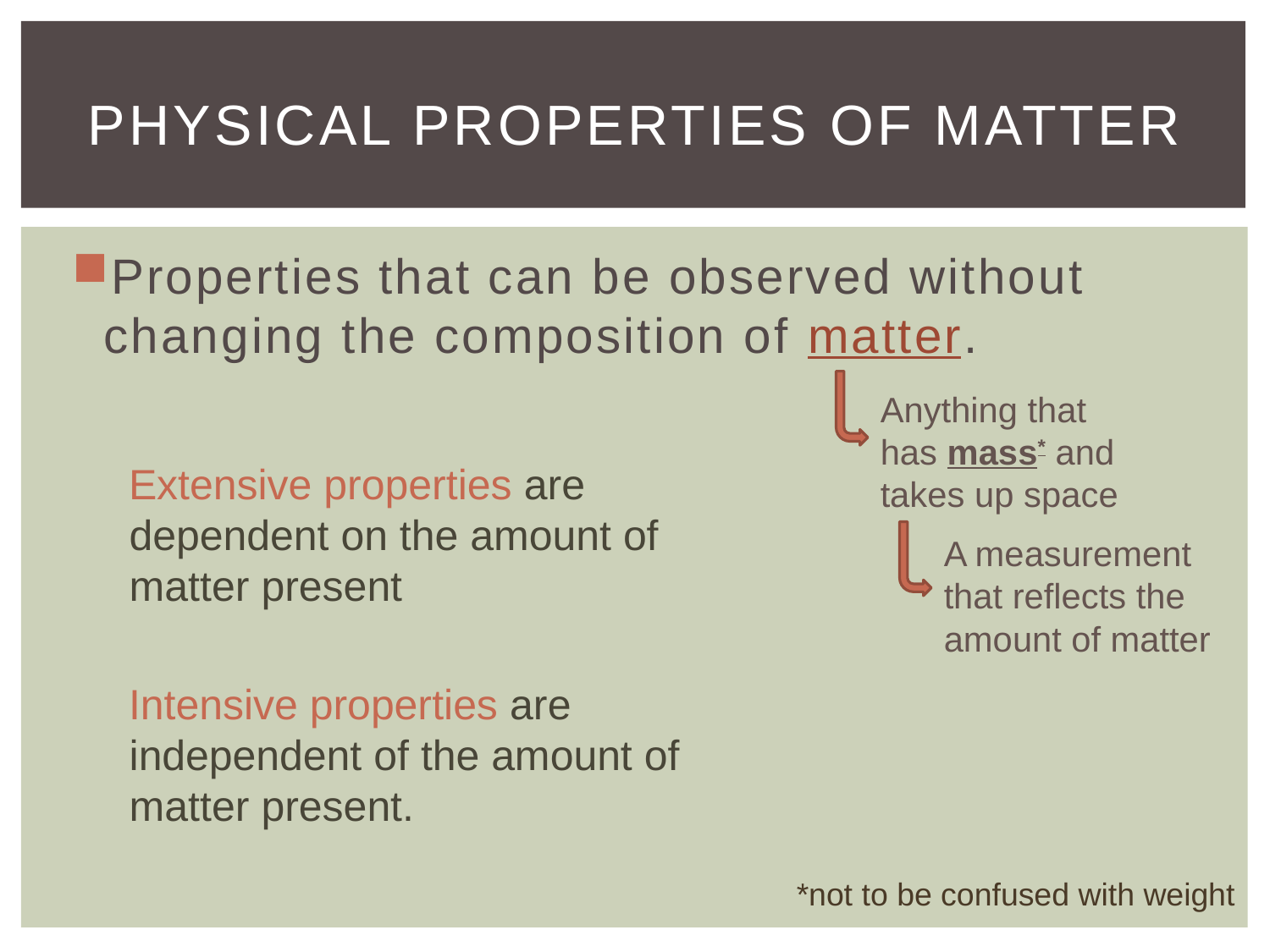

# Physical properties of matter
Properties that can be observed without changing the composition of matter.

Anything that has mass* and takes up space
Extensive properties are dependent on the amount of matter present

Intensive properties are independent of the amount of matter present.

A measurement that reflects the amount of matter
*not to be confused with weight